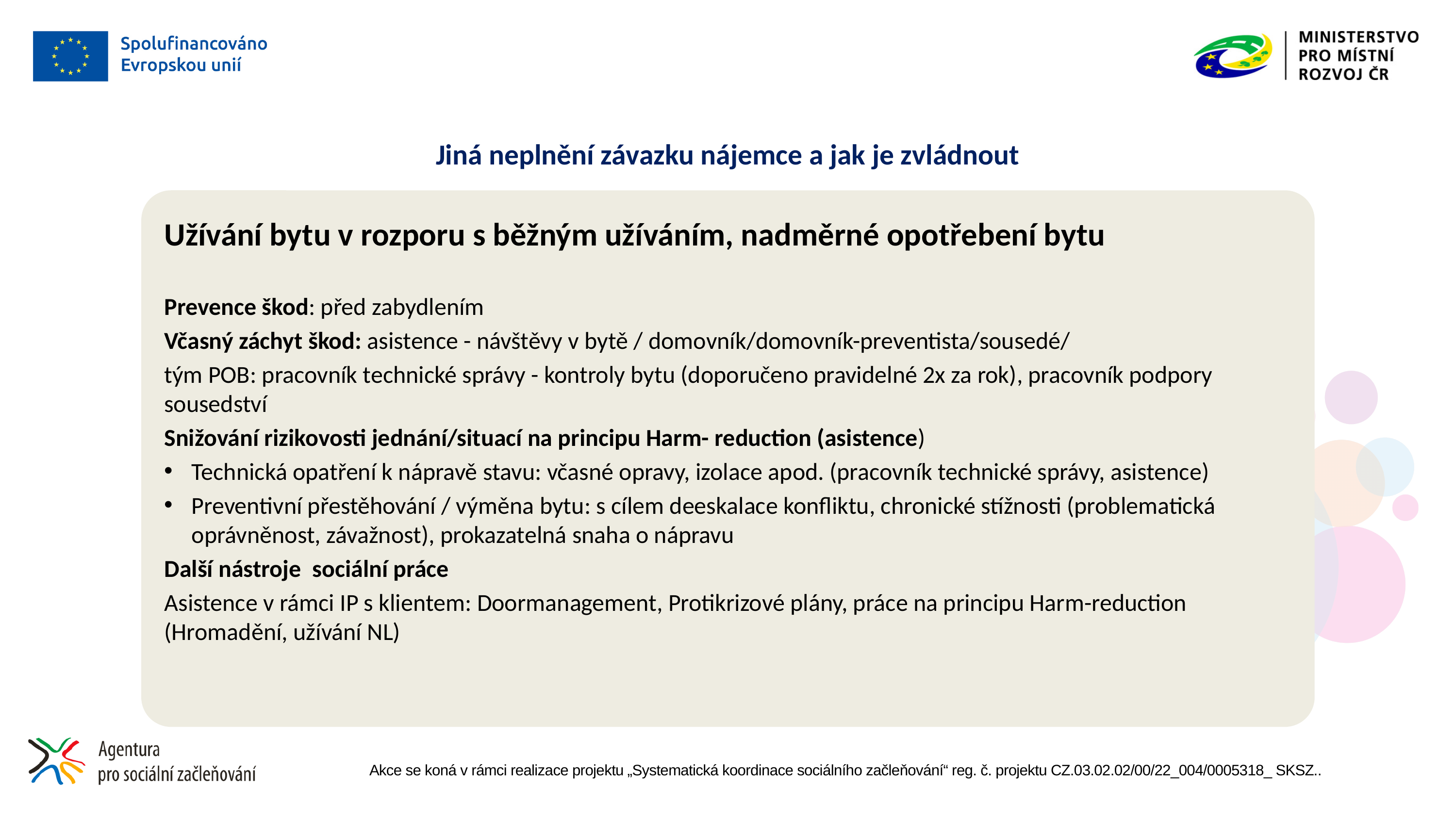

# Jiná neplnění závazku nájemce a jak je zvládnout
Užívání bytu v rozporu s běžným užíváním, nadměrné opotřebení bytu

Prevence škod: před zabydlením
Včasný záchyt škod: asistence - návštěvy v bytě / domovník/domovník-preventista/sousedé/
tým POB: pracovník technické správy - kontroly bytu (doporučeno pravidelné 2x za rok), pracovník podpory sousedství
Snižování rizikovosti jednání/situací na principu Harm- reduction (asistence)
Technická opatření k nápravě stavu: včasné opravy, izolace apod. (pracovník technické správy, asistence)
Preventivní přestěhování / výměna bytu: s cílem deeskalace konfliktu, chronické stížnosti (problematická oprávněnost, závažnost), prokazatelná snaha o nápravu
Další nástroje  sociální práce
Asistence v rámci IP s klientem: Doormanagement, Protikrizové plány, práce na principu Harm-reduction (Hromadění, užívání NL)